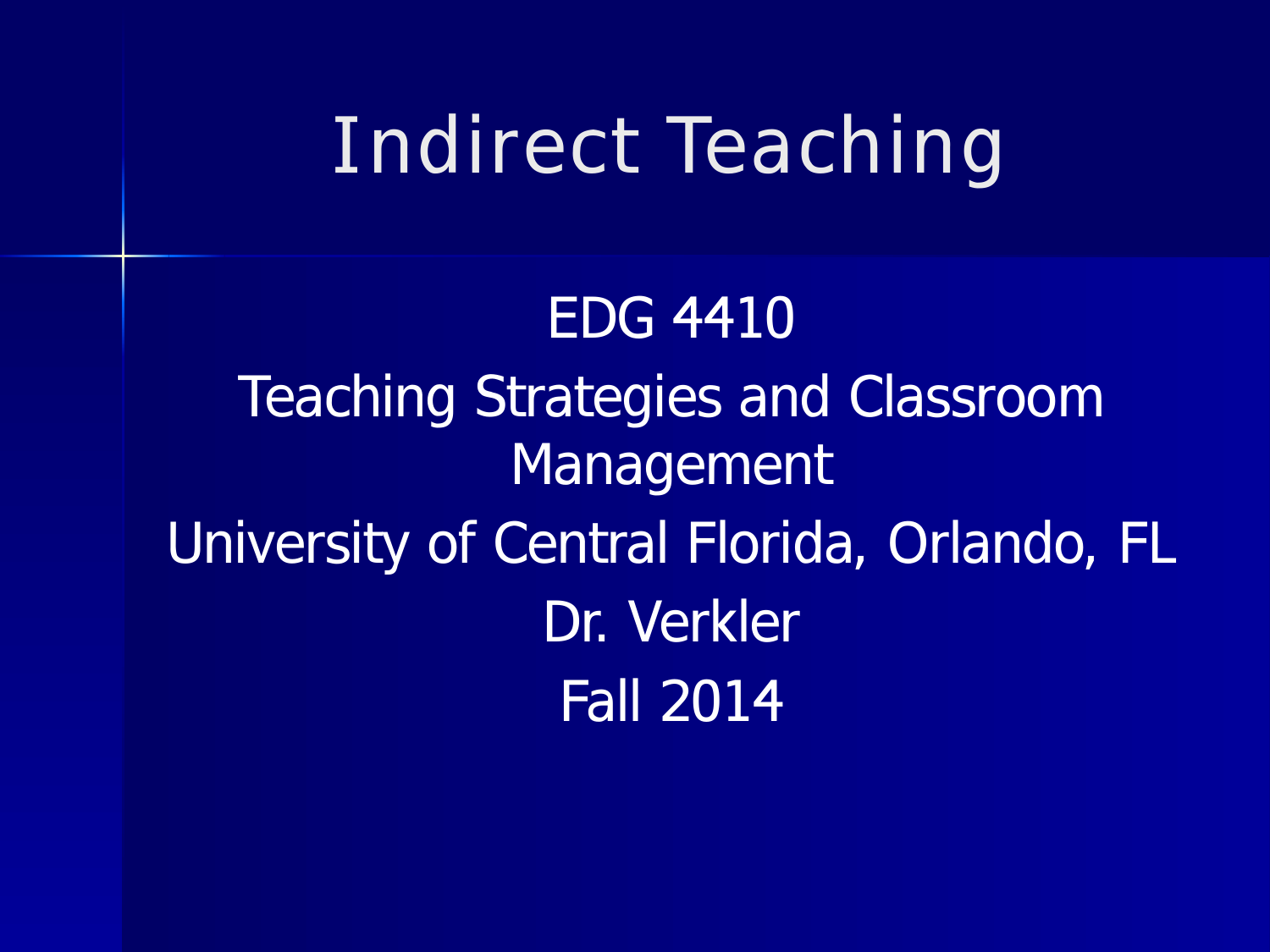

# Indirect Teaching
EDG 4410
Teaching Strategies and Classroom Management
University of Central Florida, Orlando, FL
Dr. Verkler
Fall 2014